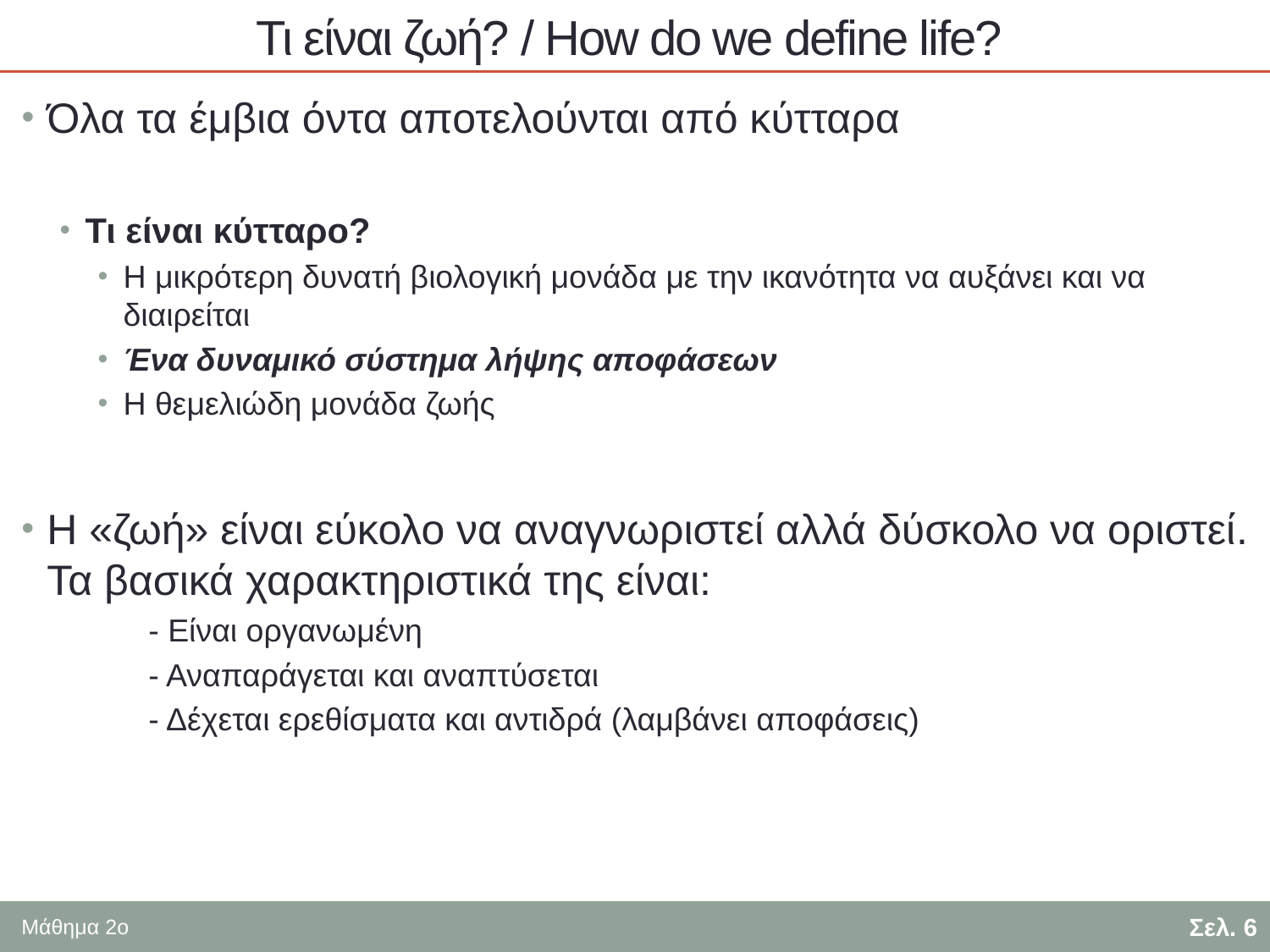

# Τι είναι ζωή? / How do we define life?
Όλα τα έμβια όντα αποτελούνται από κύτταρα

Τι είναι κύτταρο?
Η μικρότερη δυνατή βιολογική μονάδα με την ικανότητα να αυξάνει και να διαιρείται
Ένα δυναμικό σύστημα λήψης αποφάσεων
Η θεμελιώδη μονάδα ζωής

Η «ζωή» είναι εύκολο να αναγνωριστεί αλλά δύσκολο να οριστεί. Τα βασικά χαρακτηριστικά της είναι:
	- Είναι οργανωμένη
	- Αναπαράγεται και αναπτύσεται
	- Δέχεται ερεθίσματα και αντιδρά (λαμβάνει αποφάσεις)

Σελ. 6